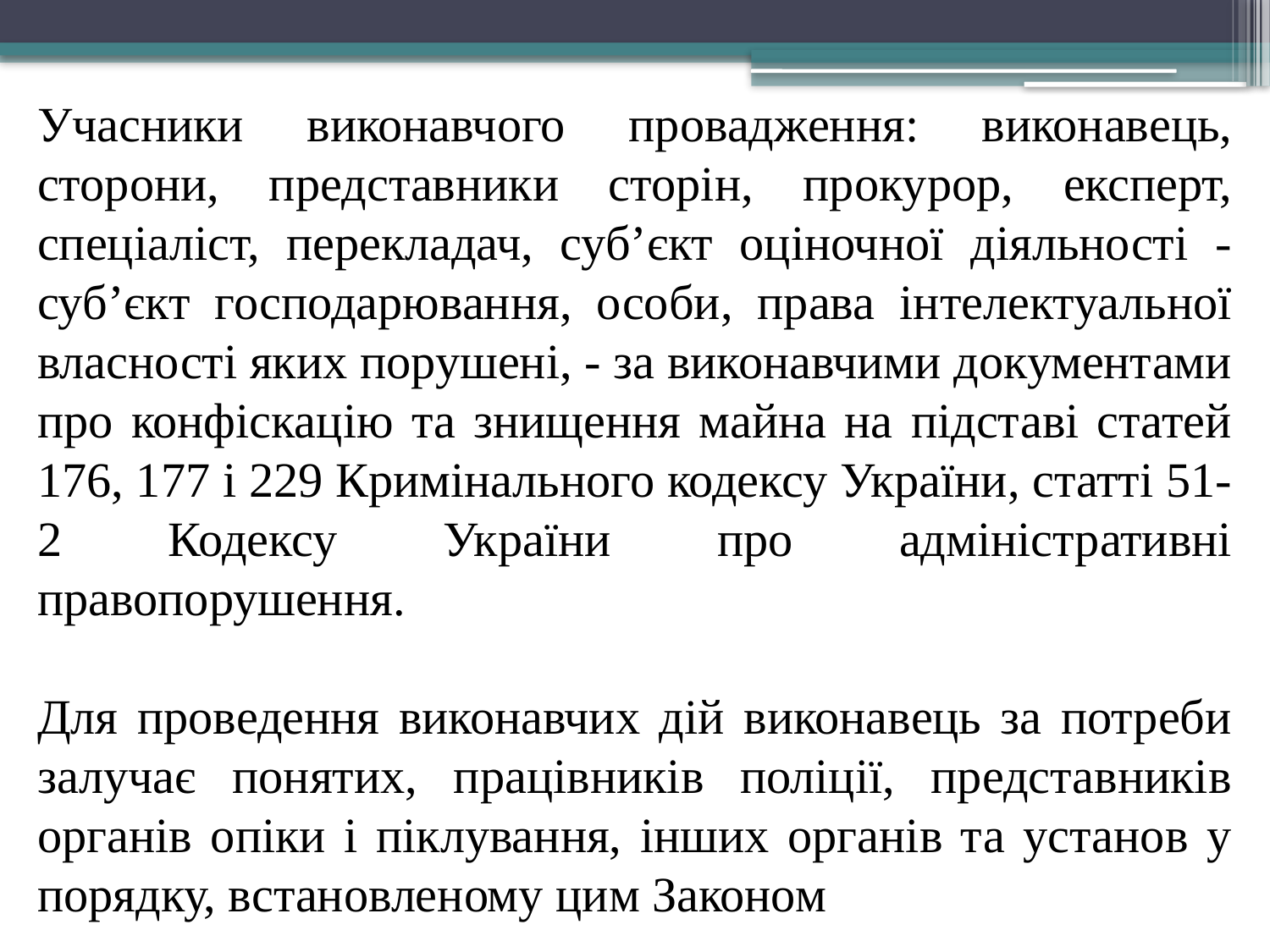

Учасники виконавчого провадження: виконавець, сторони, представники сторін, прокурор, експерт, спеціаліст, перекладач, суб’єкт оціночної діяльності - суб’єкт господарювання, особи, права інтелектуальної власності яких порушені, - за виконавчими документами про конфіскацію та знищення майна на підставі статей 176, 177 і 229 Кримінального кодексу України, статті 51-2 Кодексу України про адміністративні правопорушення.

Для проведення виконавчих дій виконавець за потреби залучає понятих, працівників поліції, представників органів опіки і піклування, інших органів та установ у порядку, встановленому цим Законом